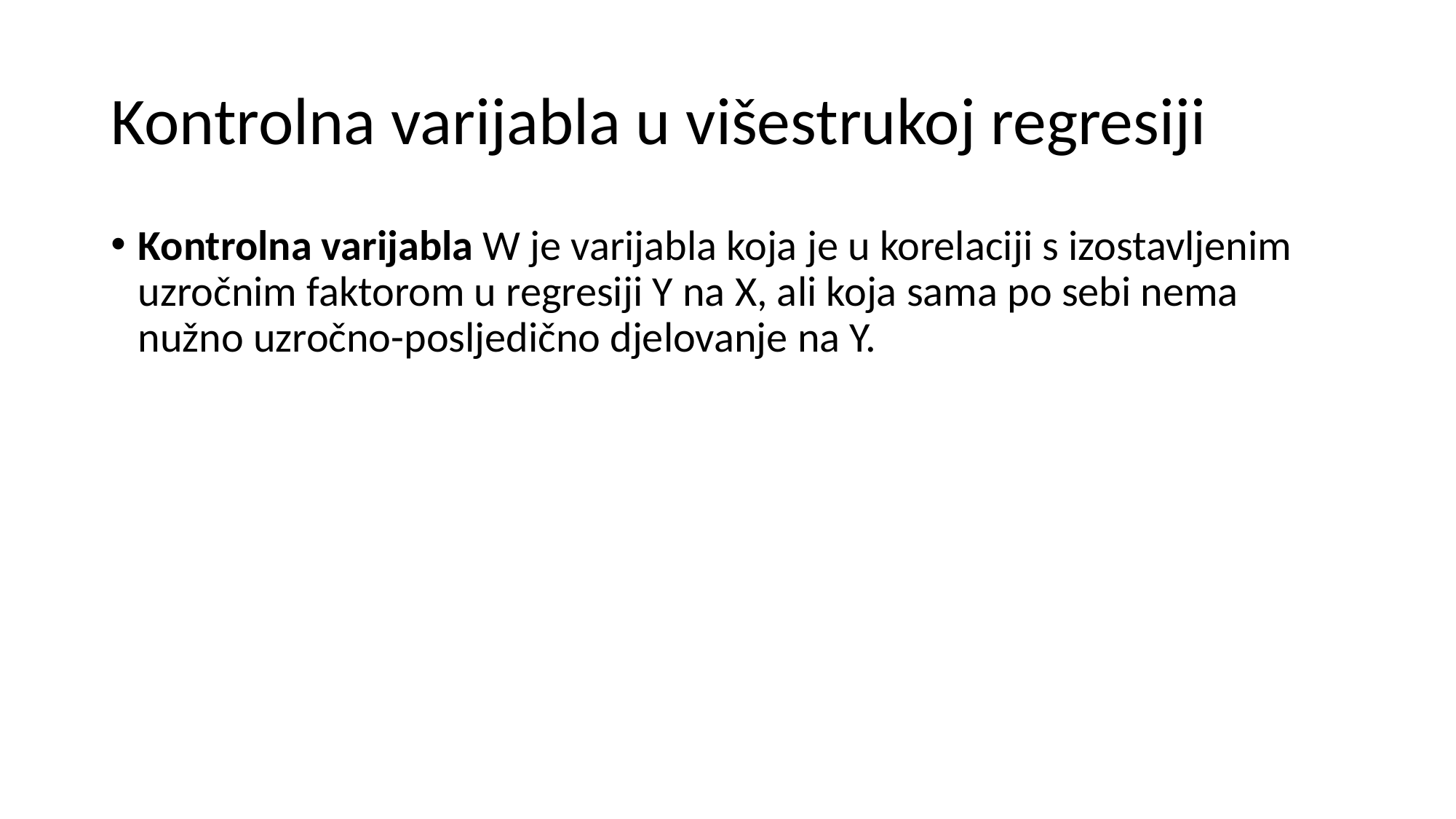

# Kontrolna varijabla u višestrukoj regresiji
Kontrolna varijabla W je varijabla koja je u korelaciji s izostavljenim uzročnim faktorom u regresiji Y na X, ali koja sama po sebi nema nužno uzročno-posljedično djelovanje na Y.